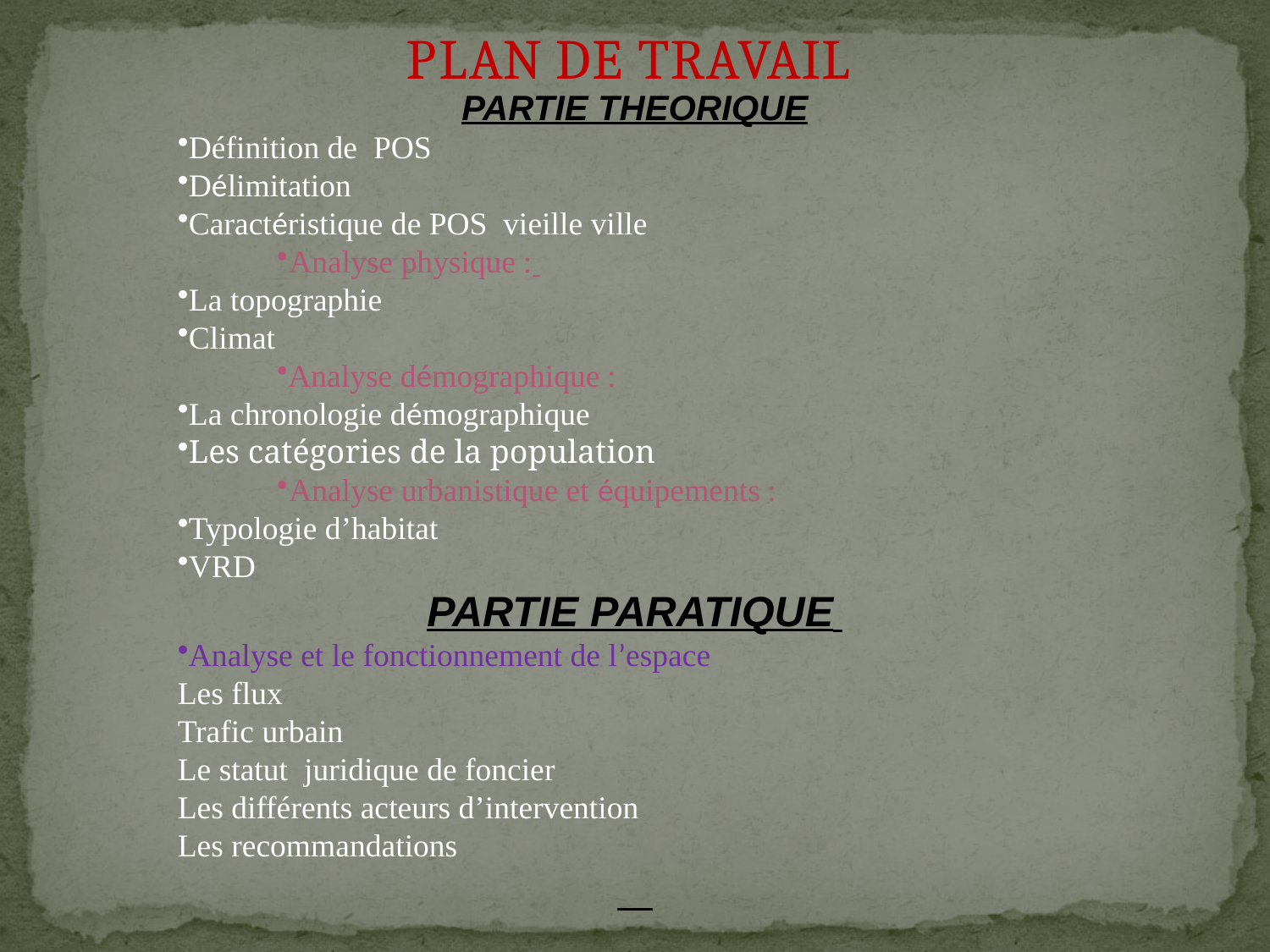

PLAN DE TRAVAIL

PARTIE THEORIQUE
Définition de  POS
Délimitation
Caractéristique de POS  vieille ville
Analyse physique :
La topographie
Climat
Analyse démographique :
La chronologie démographique
Les catégories de la population
Analyse urbanistique et équipements :
Typologie d’habitat
VRD
PARTIE PARATIQUE
Analyse et le fonctionnement de l’espace
Les flux
Trafic urbain
Le statut  juridique de foncier
Les différents acteurs d’intervention
Les recommandations